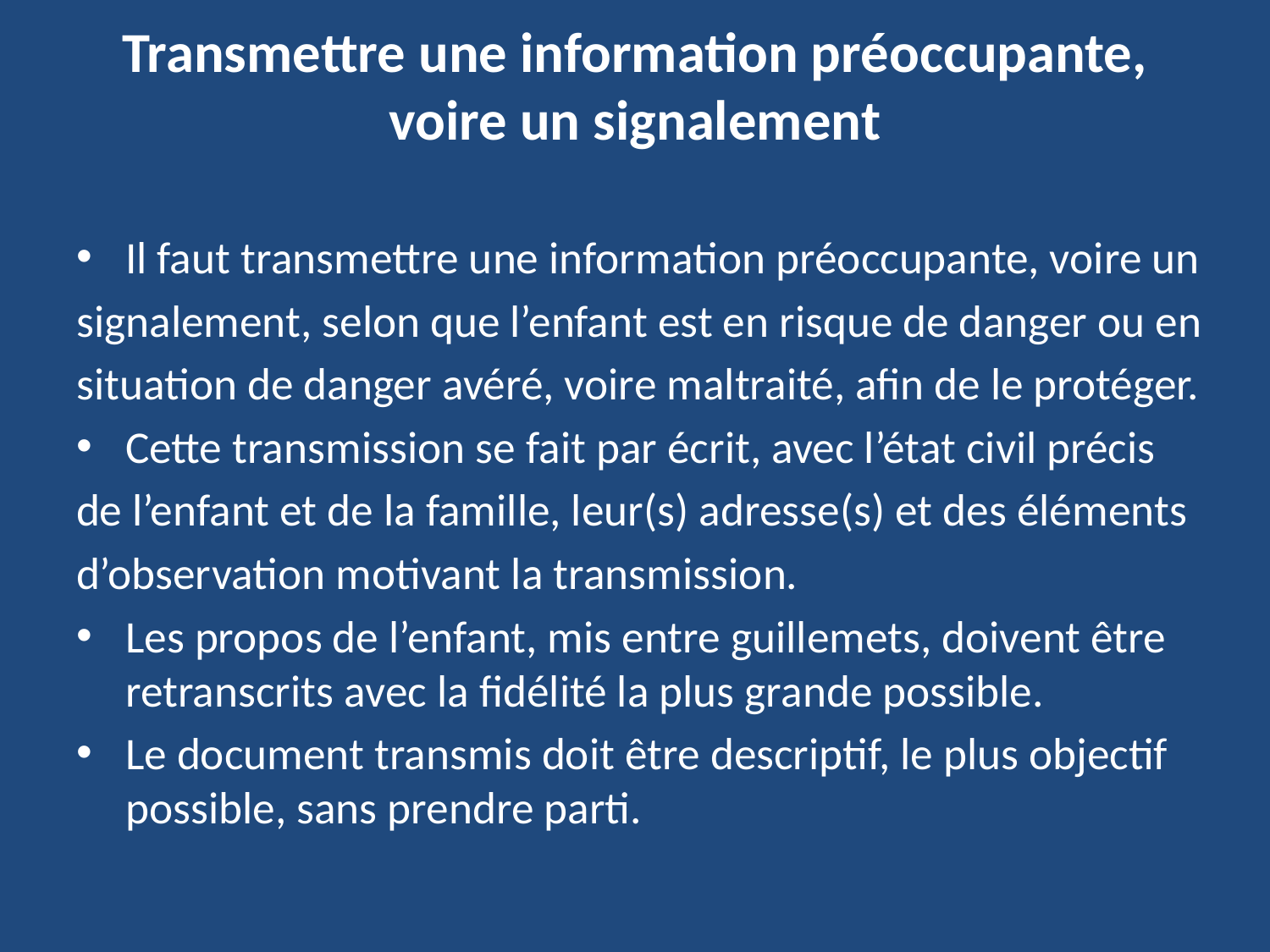

# Transmettre une information préoccupante, voire un signalement
Il faut transmettre une information préoccupante, voire un
signalement, selon que l’enfant est en risque de danger ou en
situation de danger avéré, voire maltraité, afin de le protéger.
Cette transmission se fait par écrit, avec l’état civil précis
de l’enfant et de la famille, leur(s) adresse(s) et des éléments
d’observation motivant la transmission.
Les propos de l’enfant, mis entre guillemets, doivent être retranscrits avec la fidélité la plus grande possible.
Le document transmis doit être descriptif, le plus objectif possible, sans prendre parti.